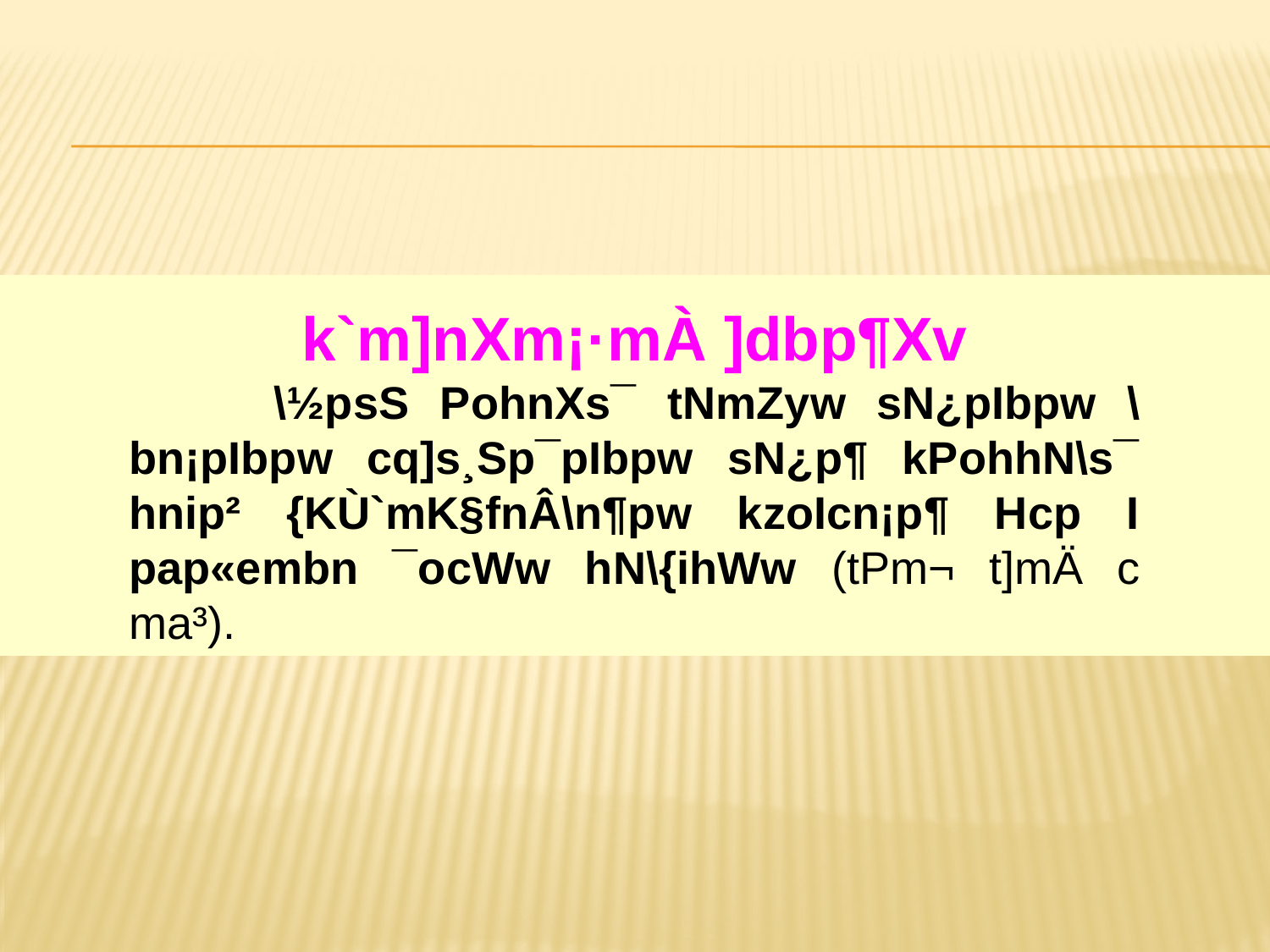

k`m]nXm¡·mÀ ]dbp¶Xv
 	\½psS PohnXs¯ tNmZyw sN¿pIbpw \bn¡pIbpw cq]s¸Sp¯pIbpw sN¿p¶ kPohhN\s¯ hnip² {KÙ`mK§fnÂ\n¶pw kzoIcn¡p¶ Hcp I­pap«embn ¯ocWw hN\{ihWw (tPm¬ t]mÄ c­ma³).